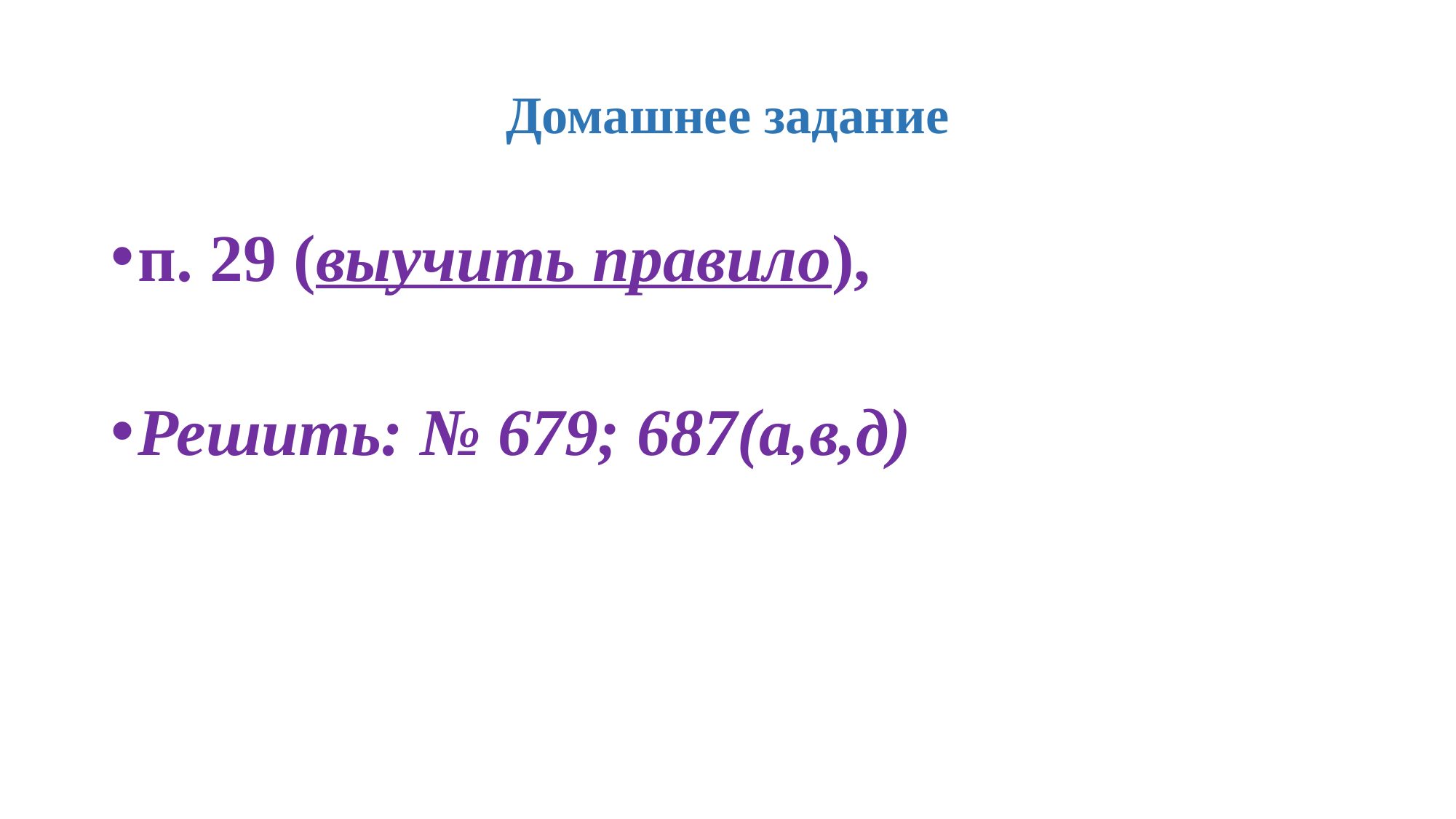

# Домашнее задание
п. 29 (выучить правило),

Решить: № 679; 687(а,в,д)